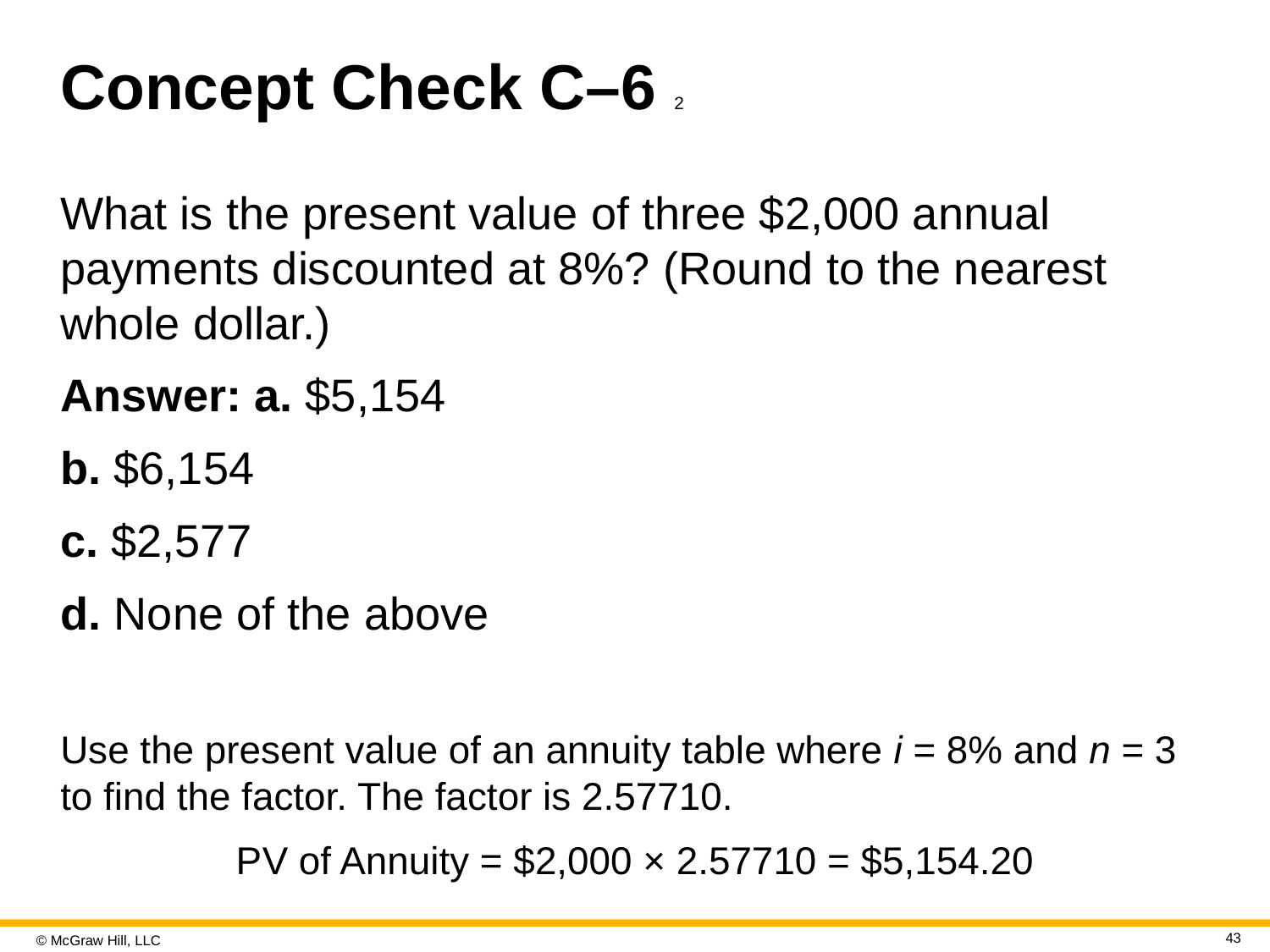

# Concept Check C–6 2
What is the present value of three $2,000 annual payments discounted at 8%? (Round to the nearest whole dollar.)
Answer: a. $5,154
b. $6,154
c. $2,577
d. None of the above
Use the present value of an annuity table where i = 8% and n = 3 to find the factor. The factor is 2.57710.
P V of Annuity = $2,000 × 2.57710 = $5,154.20
43